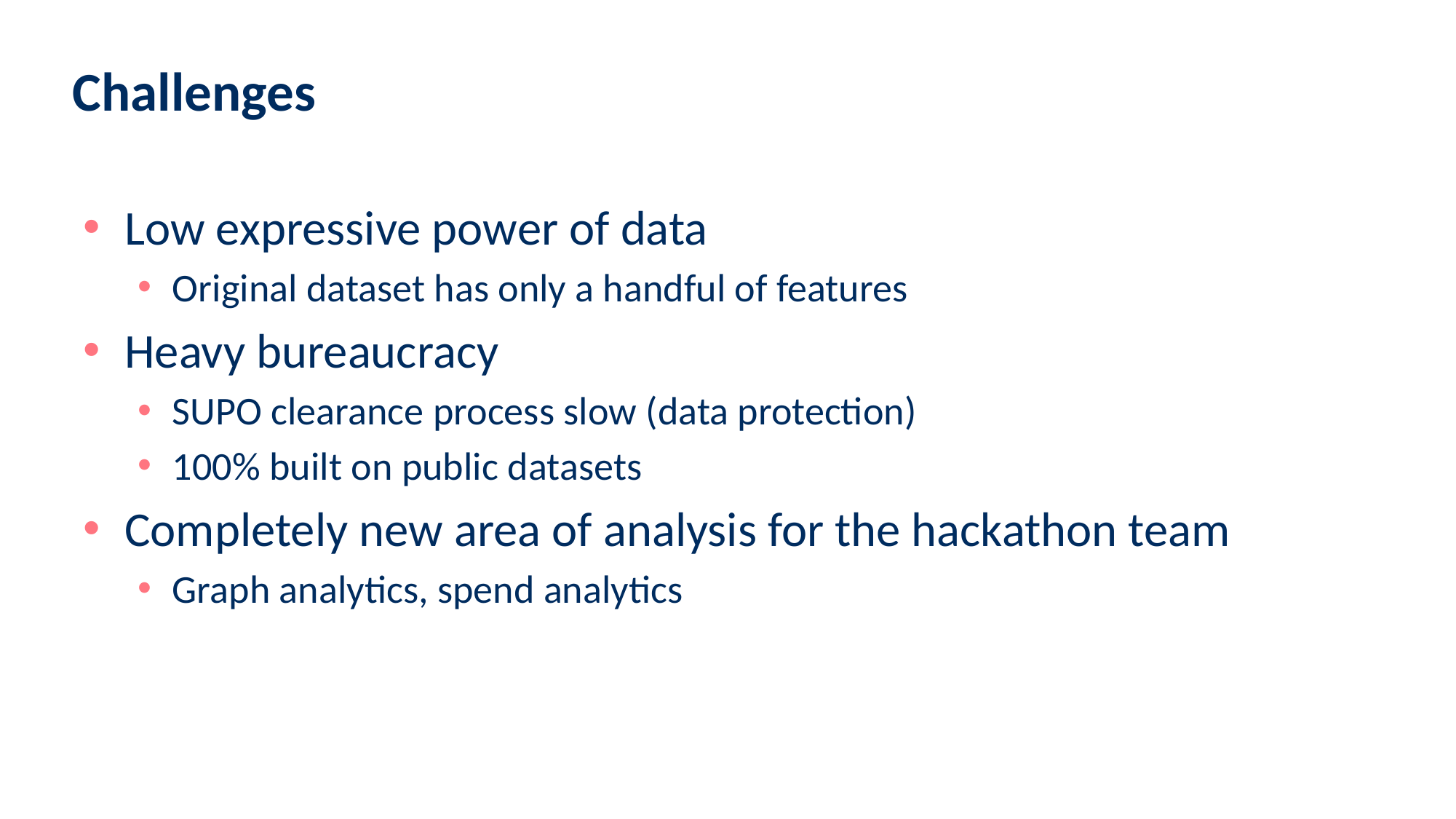

# Challenges
Low expressive power of data
Original dataset has only a handful of features
Heavy bureaucracy
SUPO clearance process slow (data protection)
100% built on public datasets
Completely new area of analysis for the hackathon team
Graph analytics, spend analytics